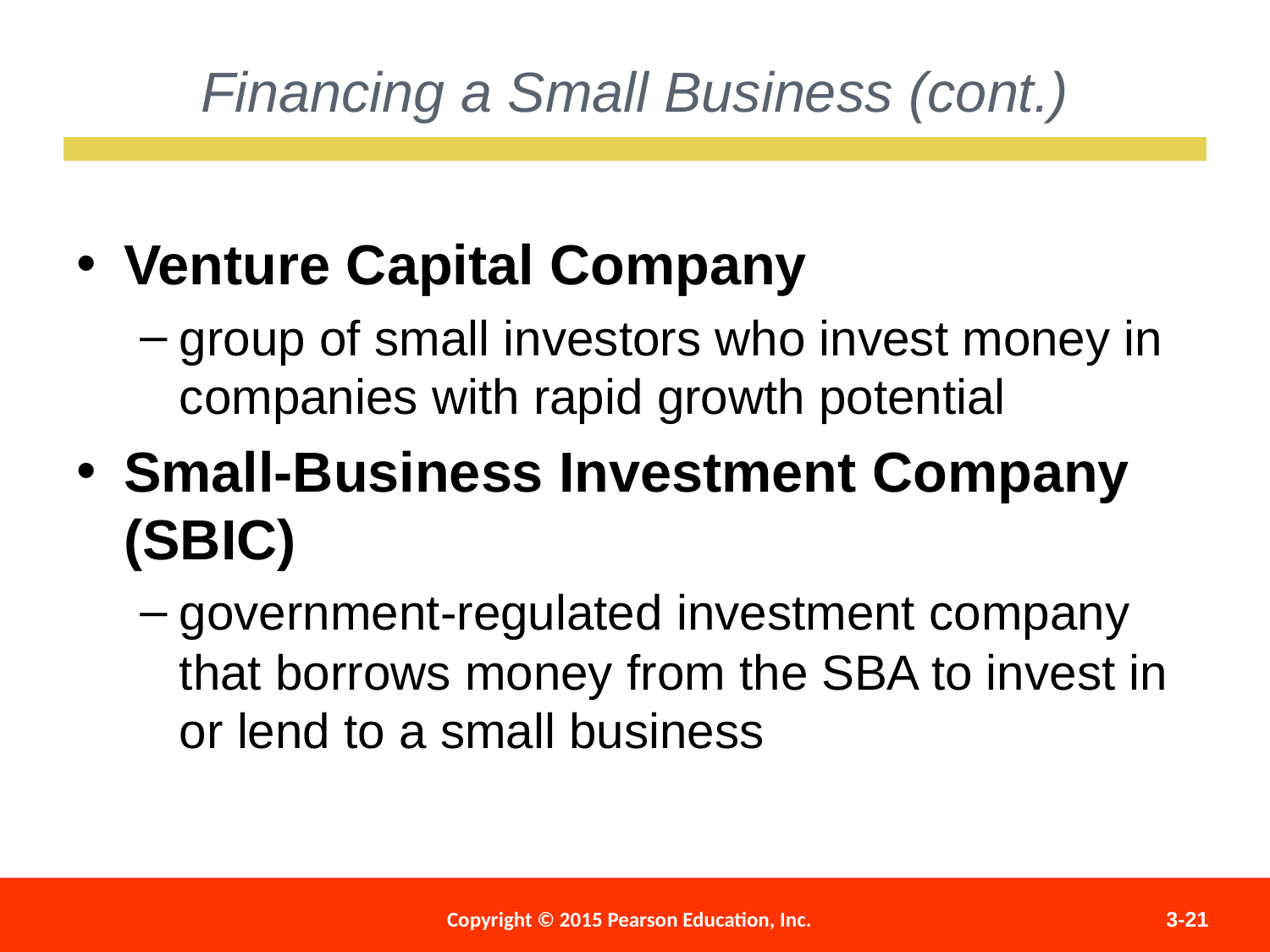

Financing a Small Business (cont.)
Venture Capital Company
group of small investors who invest money in companies with rapid growth potential
Small-Business Investment Company (SBIC)
government-regulated investment company that borrows money from the SBA to invest in or lend to a small business